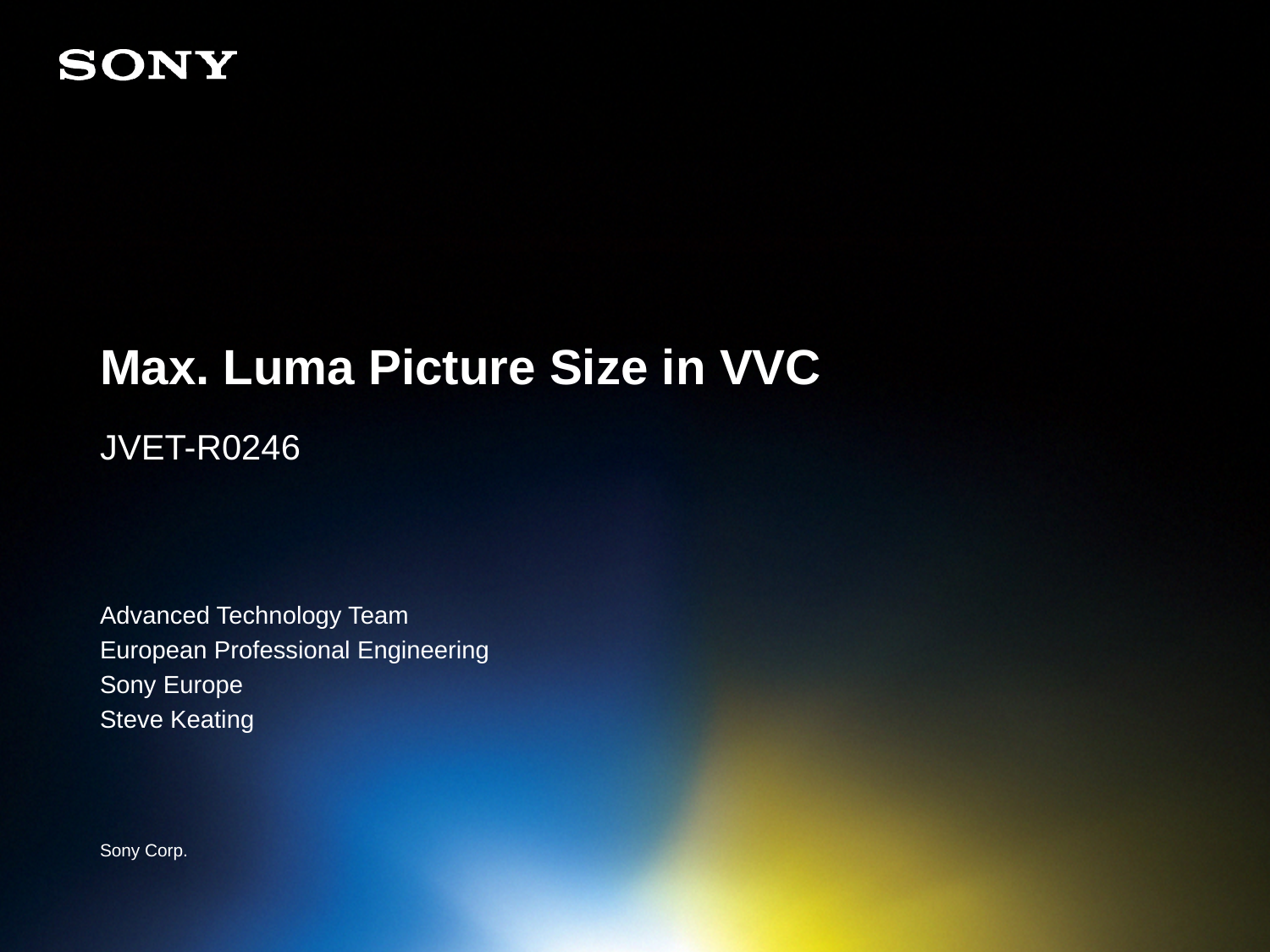

# Max. Luma Picture Size in VVC
JVET-R0246
Advanced Technology Team
European Professional Engineering
Sony Europe
Steve Keating
Sony Corp.